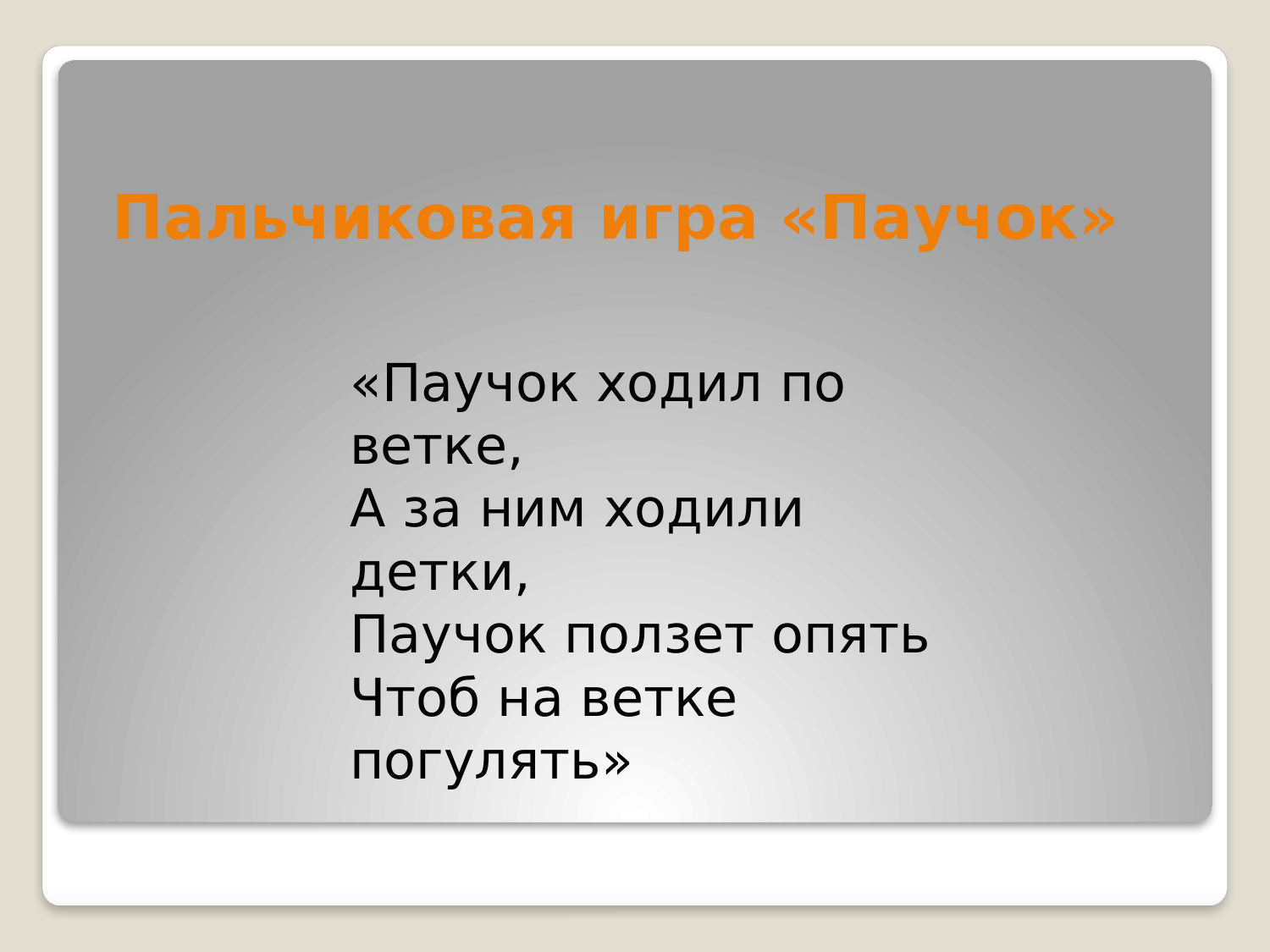

# Пальчиковая игра «Паучок»
«Паучок ходил по ветке,
А за ним ходили детки,
Паучок ползет опять
Чтоб на ветке погулять»